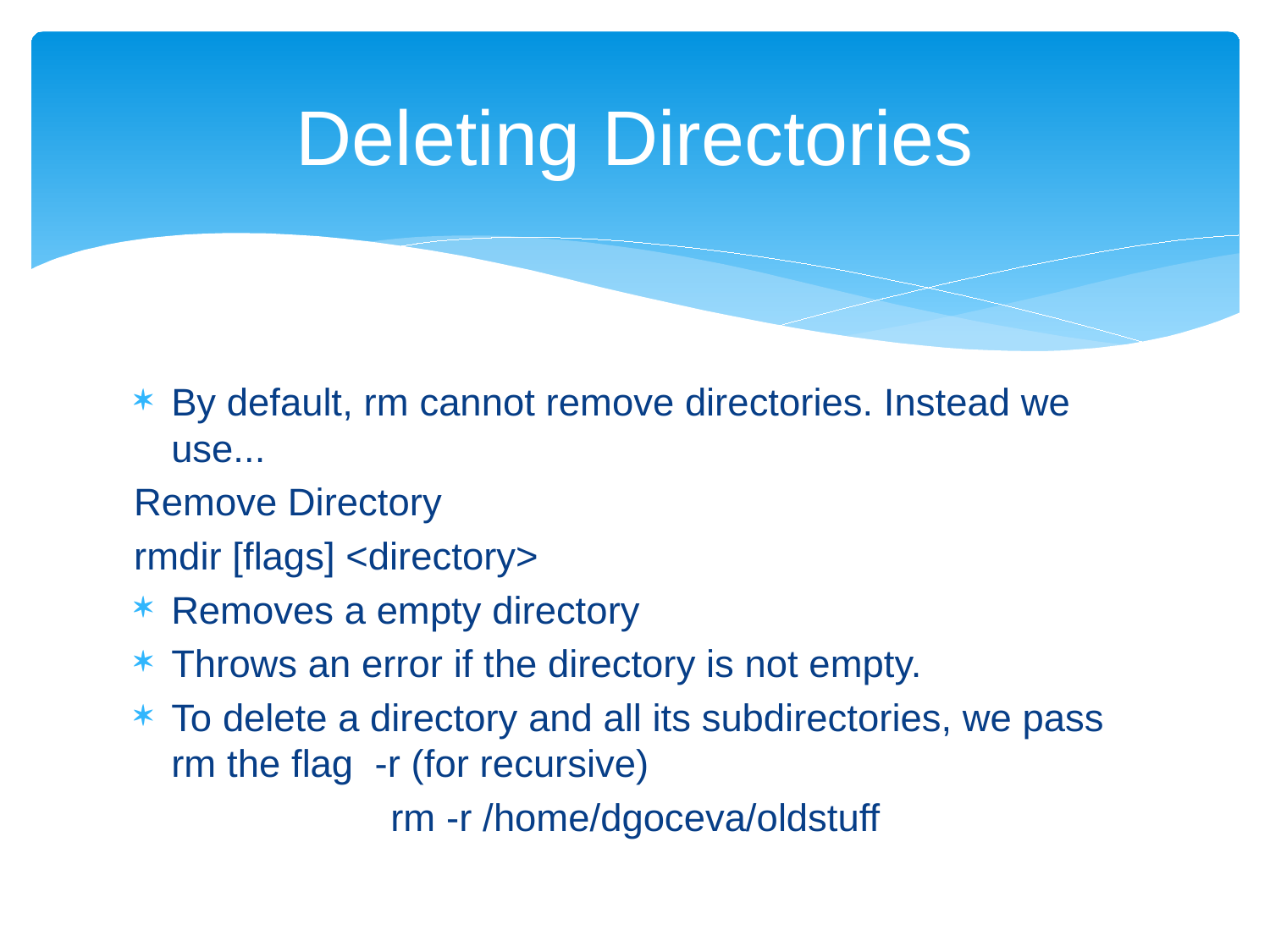

# Deleting Directories
By default, rm cannot remove directories. Instead we use...
Remove Directory
rmdir [flags] <directory>
Removes a empty directory
Throws an error if the directory is not empty.
To delete a directory and all its subdirectories, we pass rm the flag  -r (for recursive)
rm -r /home/dgoceva/oldstuff